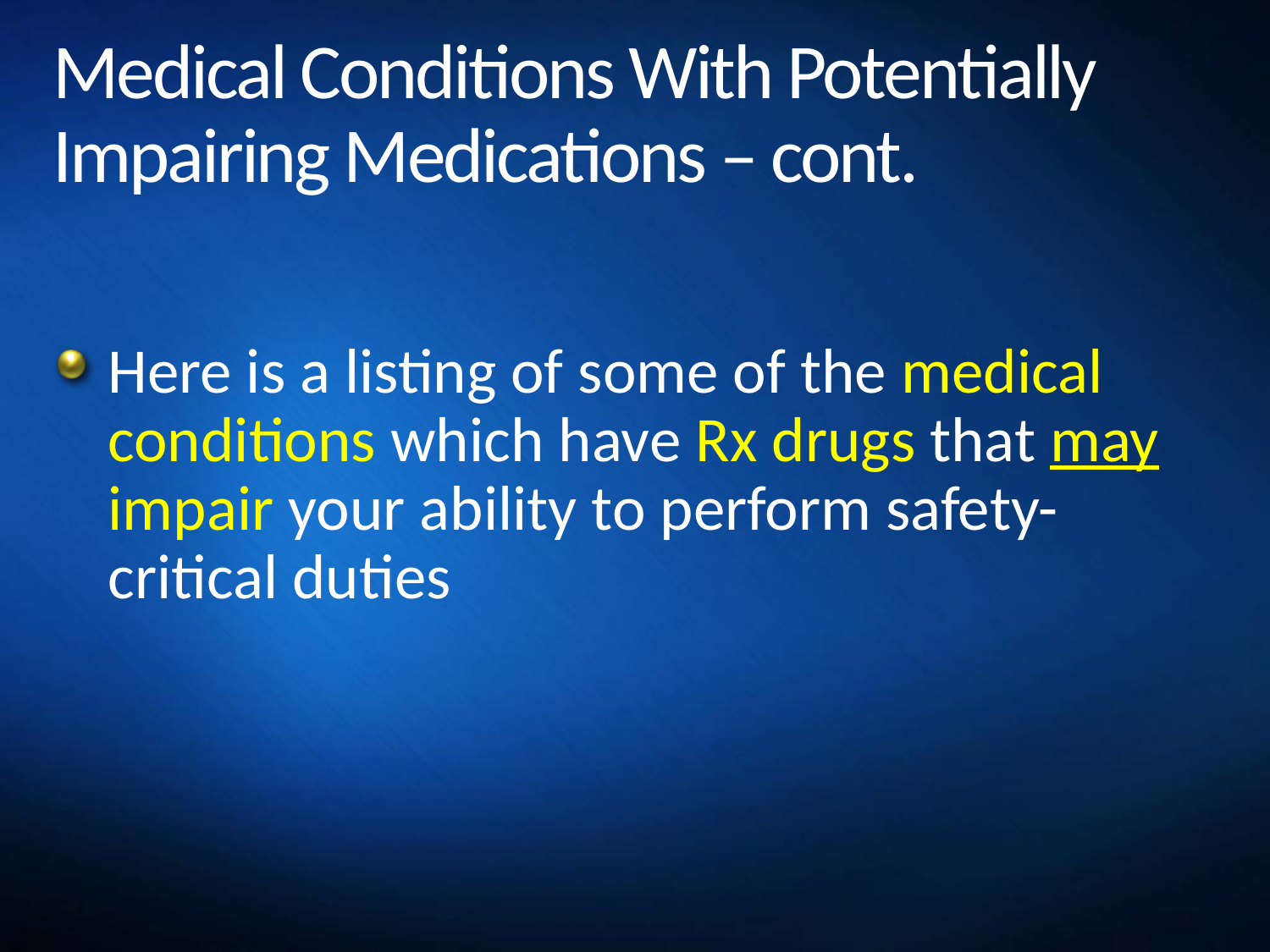

# Medical Conditions With Potentially Impairing Medications – cont.
Here is a listing of some of the medical conditions which have Rx drugs that may impair your ability to perform safety-critical duties